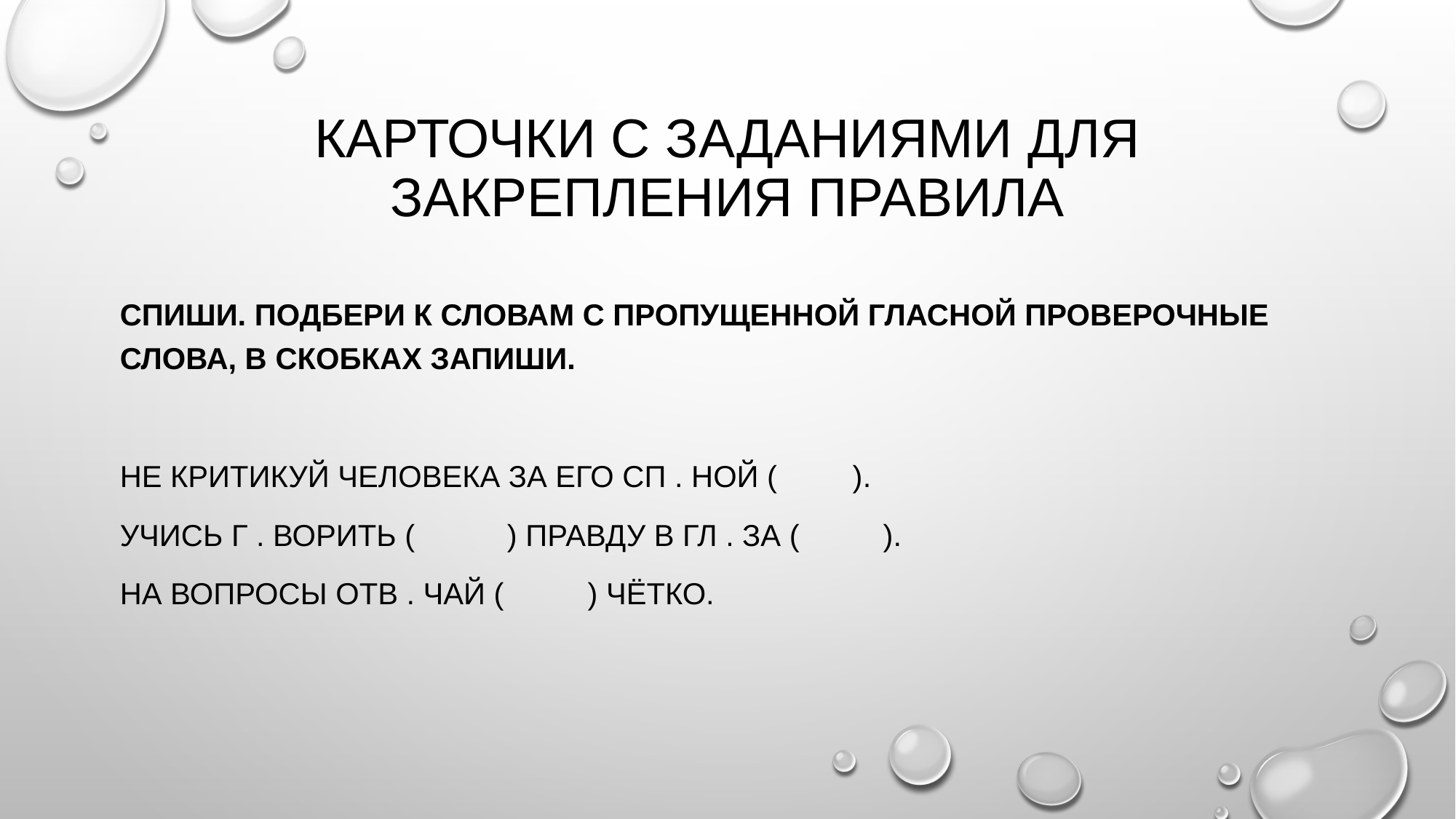

# Карточки с заданиями для закрепления правила
Спиши. Подбери к словам с пропущенной гласной проверочные слова, в скобках запиши.

Не критикуй человека за его сп . Ной (         ).
Учись г . Ворить (           ) правду в гл . За (          ).
На вопросы отв . Чай (          ) чётко.